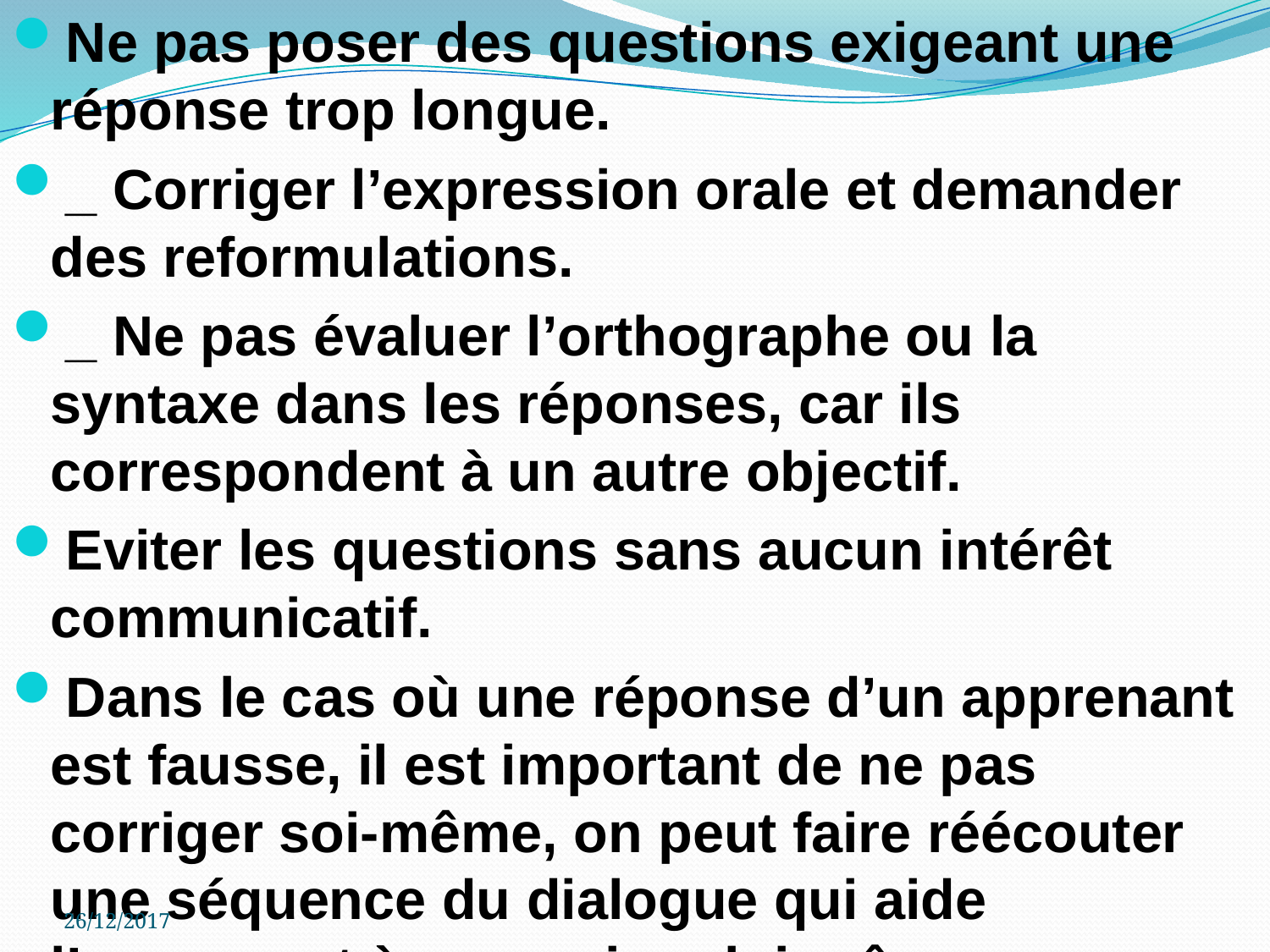

Ne pas poser des questions exigeant une réponse trop longue.
_ Corriger l’expression orale et demander des reformulations.
_ Ne pas évaluer l’orthographe ou la syntaxe dans les réponses, car ils correspondent à un autre objectif.
Eviter les questions sans aucun intérêt communicatif.
Dans le cas où une réponse d’un apprenant est fausse, il est important de ne pas corriger soi-même, on peut faire réécouter une séquence du dialogue qui aide l’apprenant à se corriger lui-même

26/12/2017